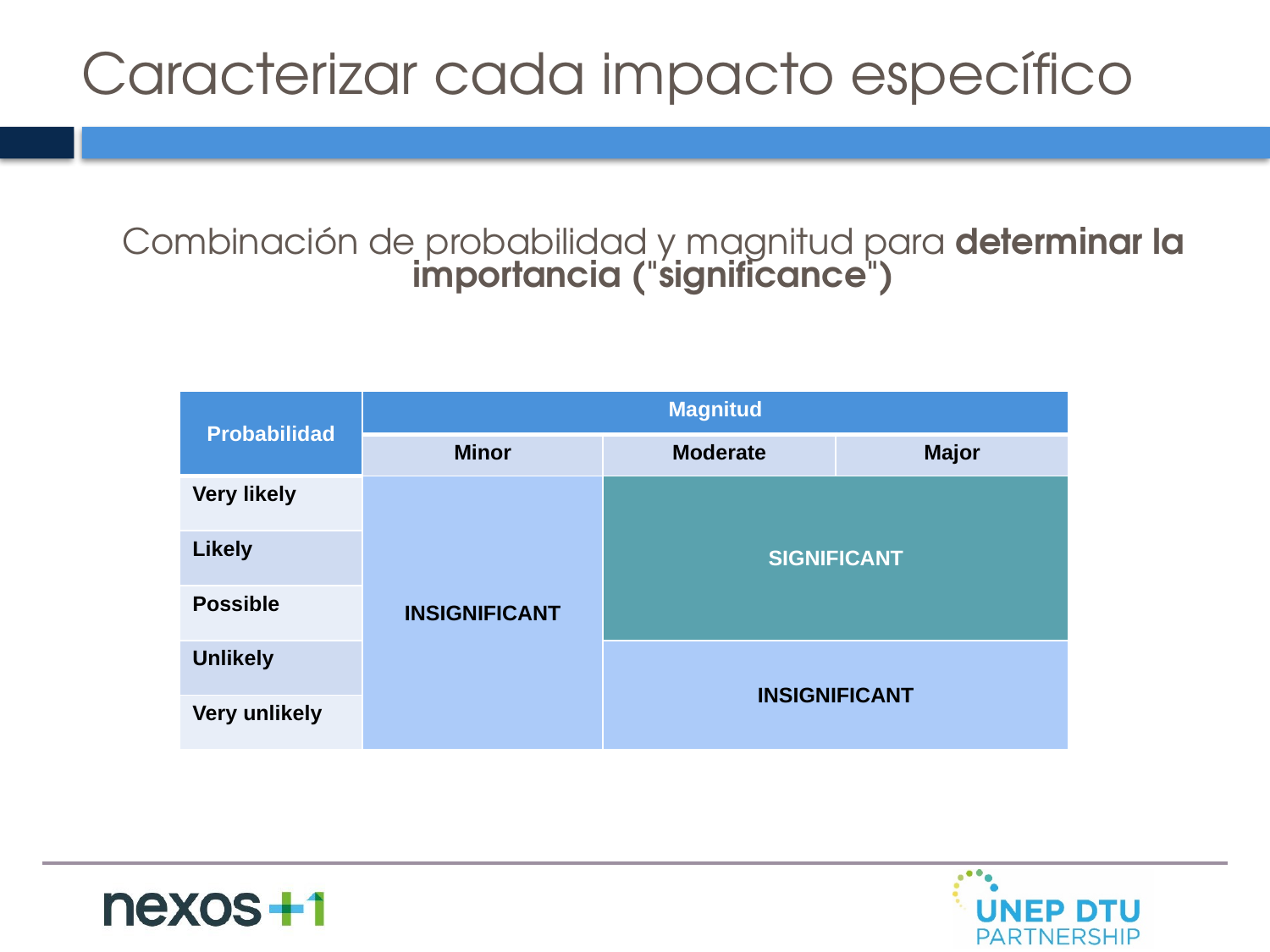

Caracterizar cada impacto específico
Combinación de probabilidad y magnitud para determinar la importancia ("significance")
| Probabilidad | Magnitud |  |  |
| --- | --- | --- | --- |
|  | Minor | Moderate | Major |
| Very likely | INSIGNIFICANT | SIGNIFICANT |  |
| Likely |  |  |  |
| Possible |  |  |  |
| Unlikely |  | INSIGNIFICANT |  |
| Very unlikely |  |  |  |